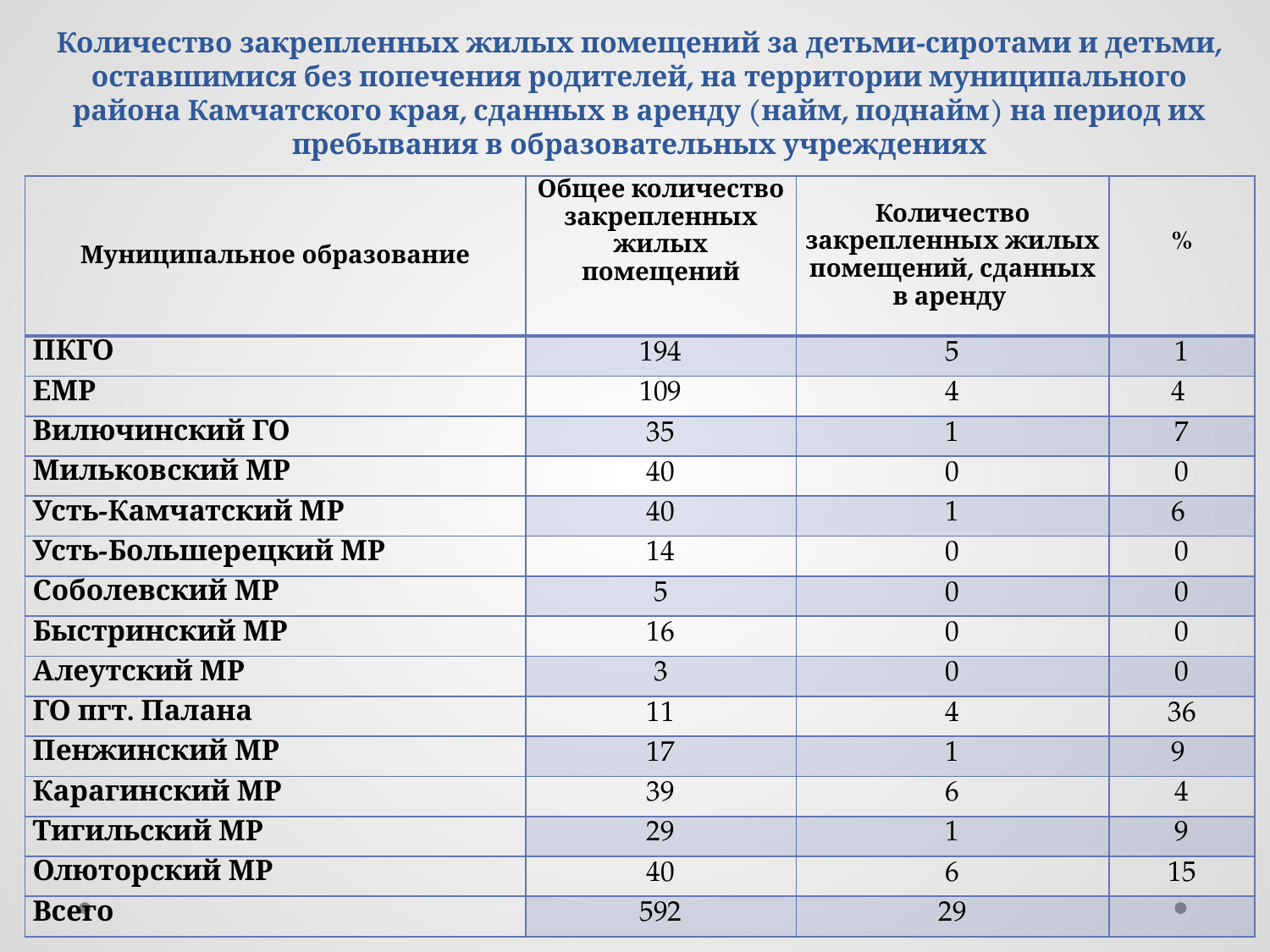

# Количество закрепленных жилых помещений за детьми-сиротами и детьми, оставшимися без попечения родителей, на территории муниципального района Камчатского края, сданных в аренду (найм, поднайм) на период их пребывания в образовательных учреждениях
| Муниципальное образование | Общее количество закрепленных жилых помещений | Количество закрепленных жилых помещений, сданных в аренду | % |
| --- | --- | --- | --- |
| ПКГО | 194 | 5 | 1 |
| ЕМР | 109 | 4 | 4 |
| Вилючинский ГО | 35 | 1 | 7 |
| Мильковский МР | 40 | 0 | 0 |
| Усть-Камчатский МР | 40 | 1 | 6 |
| Усть-Большерецкий МР | 14 | 0 | 0 |
| Соболевский МР | 5 | 0 | 0 |
| Быстринский МР | 16 | 0 | 0 |
| Алеутский МР | 3 | 0 | 0 |
| ГО пгт. Палана | 11 | 4 | 36 |
| Пенжинский МР | 17 | 1 | 9 |
| Карагинский МР | 39 | 6 | 4 |
| Тигильский МР | 29 | 1 | 9 |
| Олюторский МР | 40 | 6 | 15 |
| Всего | 592 | 29 |  |